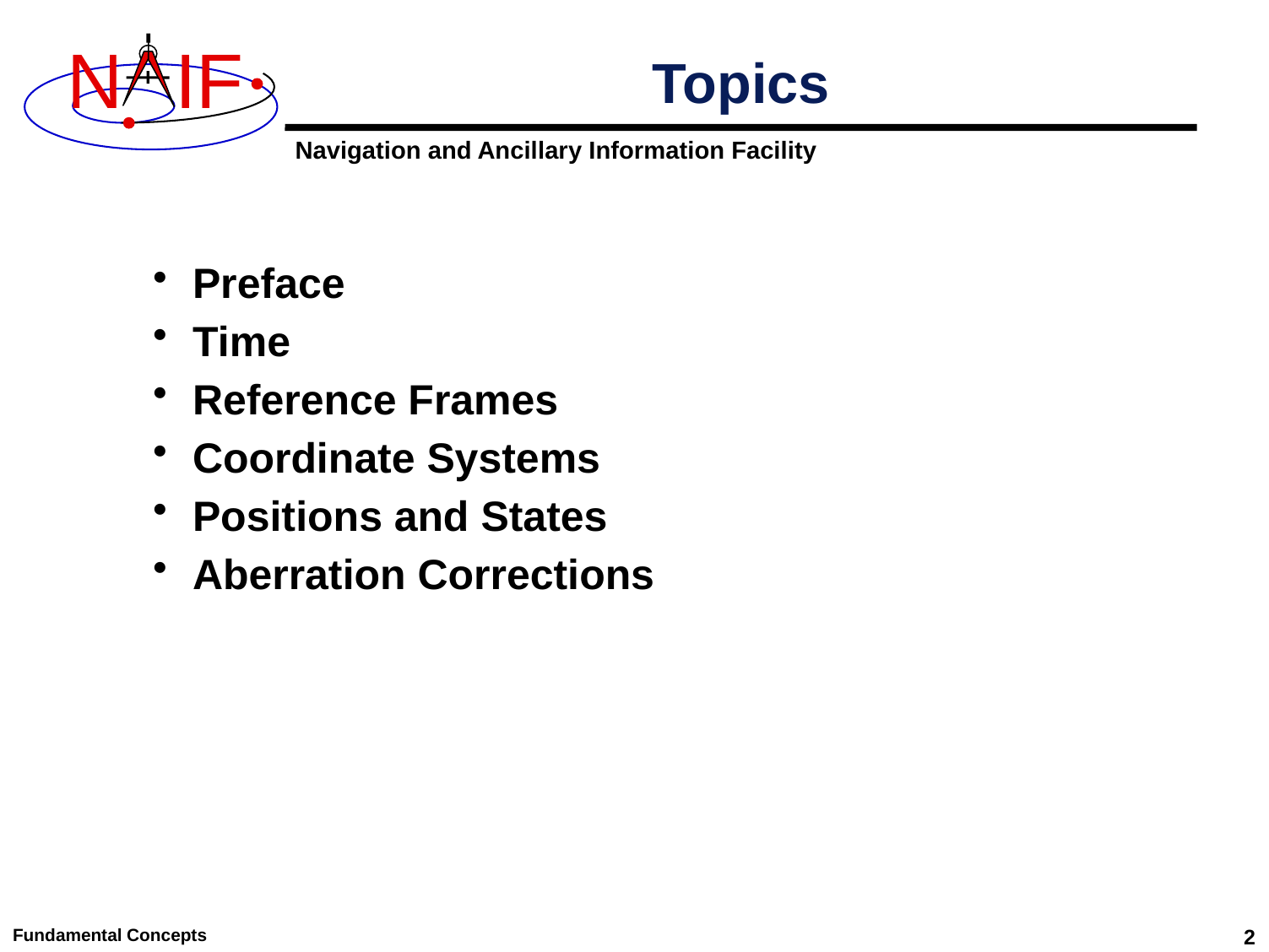

# Topics

Preface
Time
Reference Frames
Coordinate Systems
Positions and States
Aberration Corrections
Fundamental Concepts
2